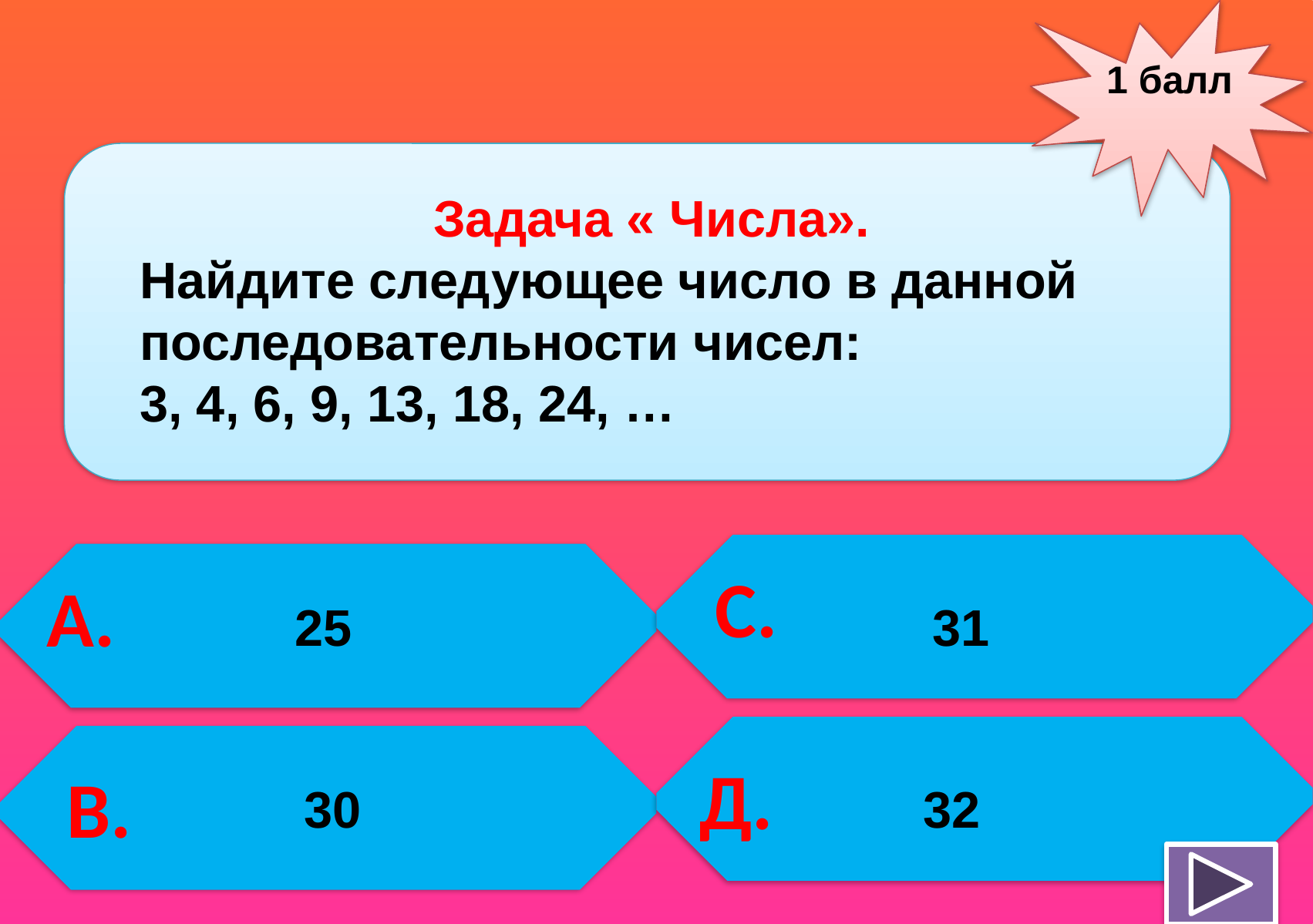

1 балл

Задача « Числа».
Найдите следующее число в данной последовательности чисел:
3, 4, 6, 9, 13, 18, 24, …

С.

А.
25
31

Д.
В.
30
32